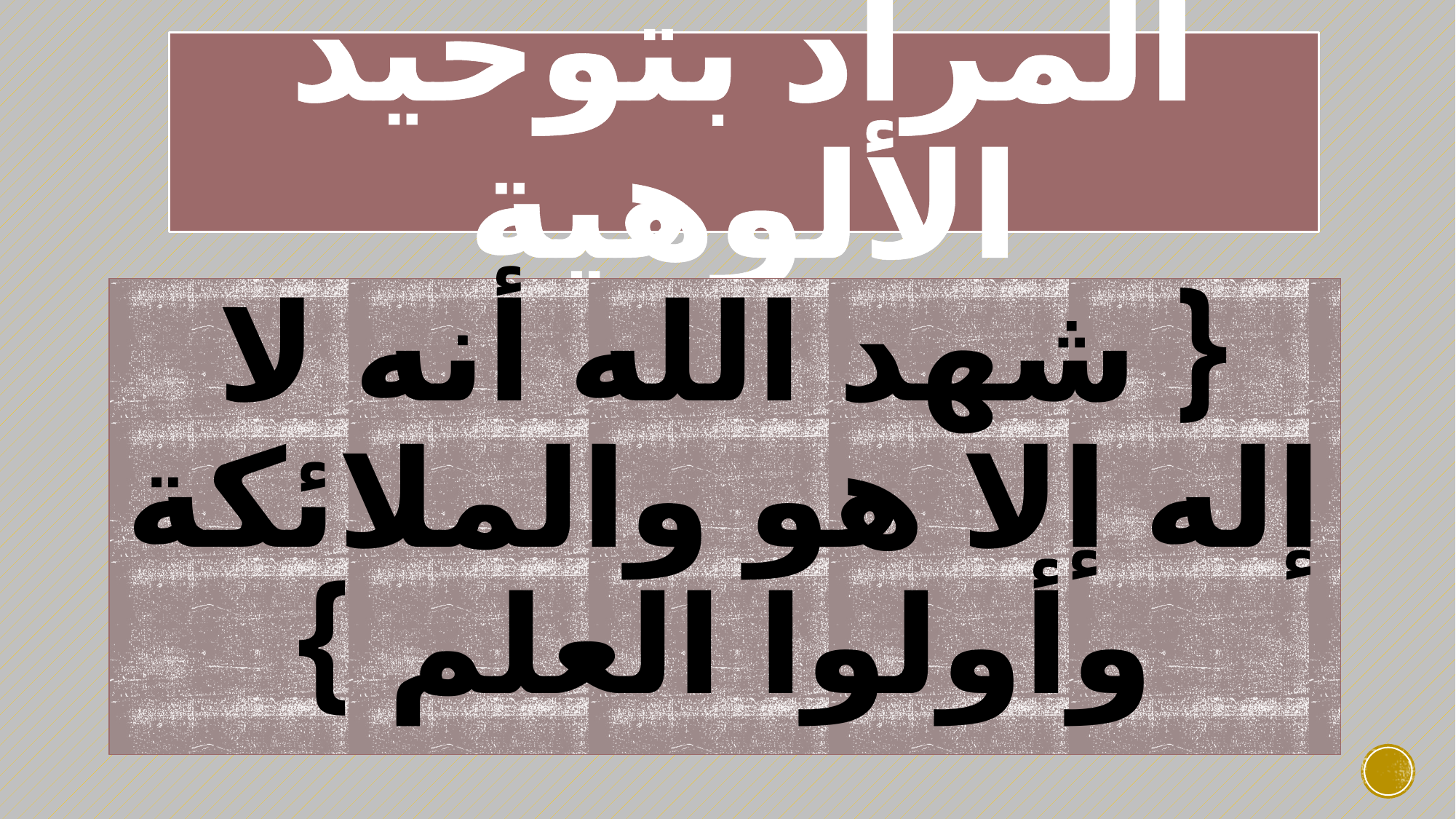

# المراد بتوحيد الألوهية
{ شهد الله أنه لا إله إلا هو والملائكة وأولوا العلم }